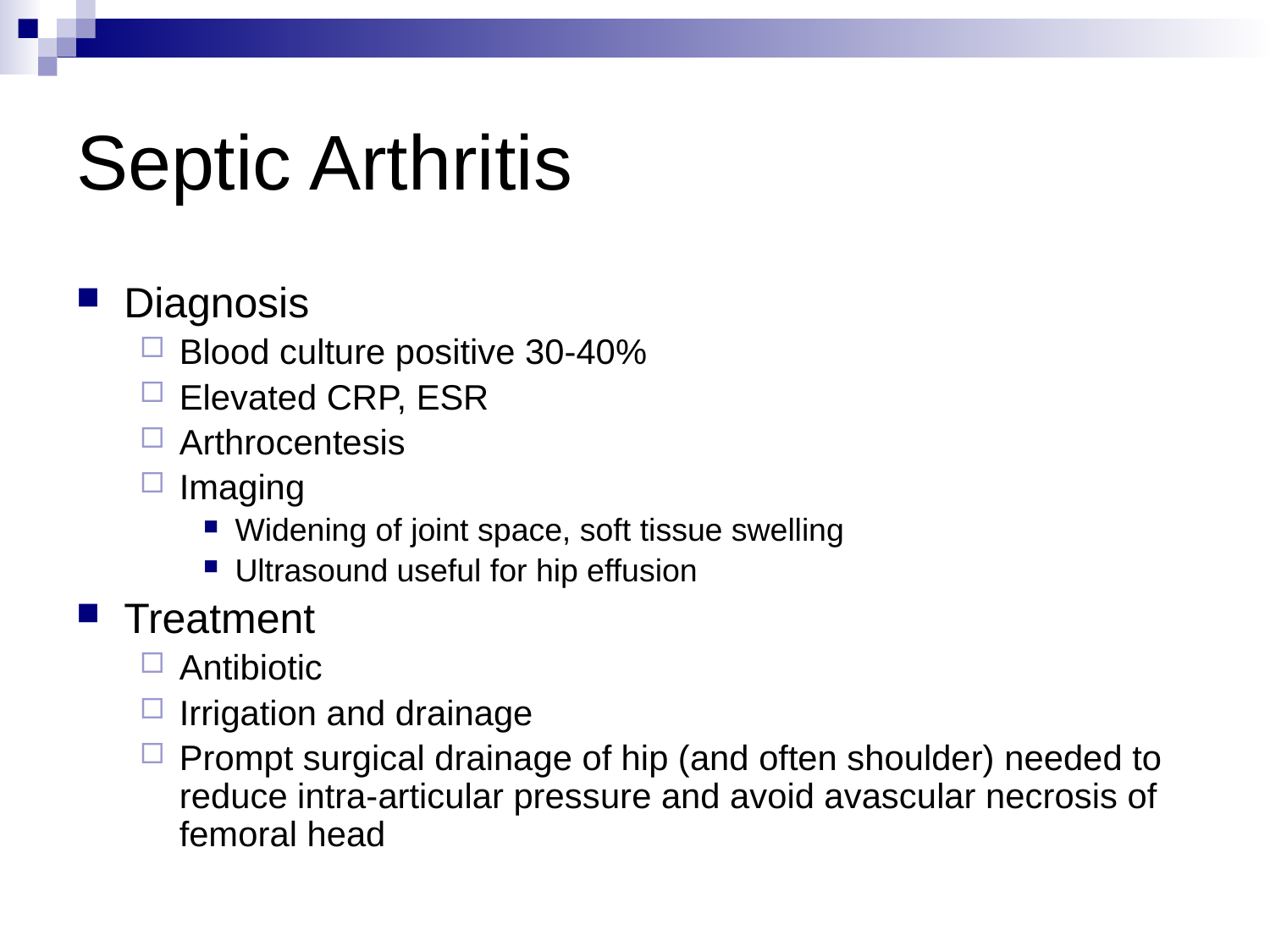

# Septic Arthritis
Diagnosis
Blood culture positive 30-40%
Elevated CRP, ESR
Arthrocentesis
Imaging
Widening of joint space, soft tissue swelling
Ultrasound useful for hip effusion
Treatment
Antibiotic
Irrigation and drainage
Prompt surgical drainage of hip (and often shoulder) needed to reduce intra-articular pressure and avoid avascular necrosis of femoral head